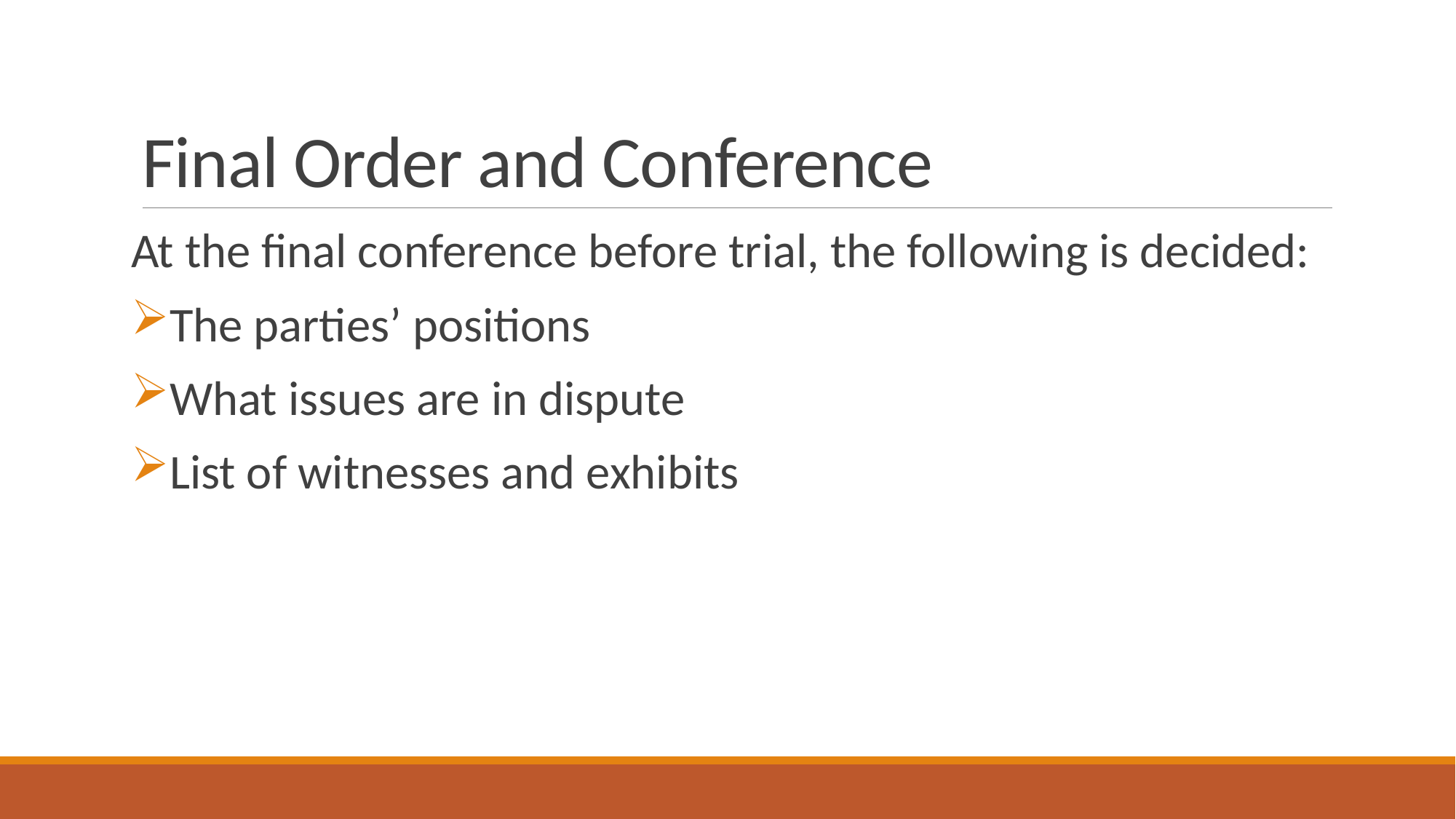

# Final Order and Conference
At the final conference before trial, the following is decided:
The parties’ positions
What issues are in dispute
List of witnesses and exhibits